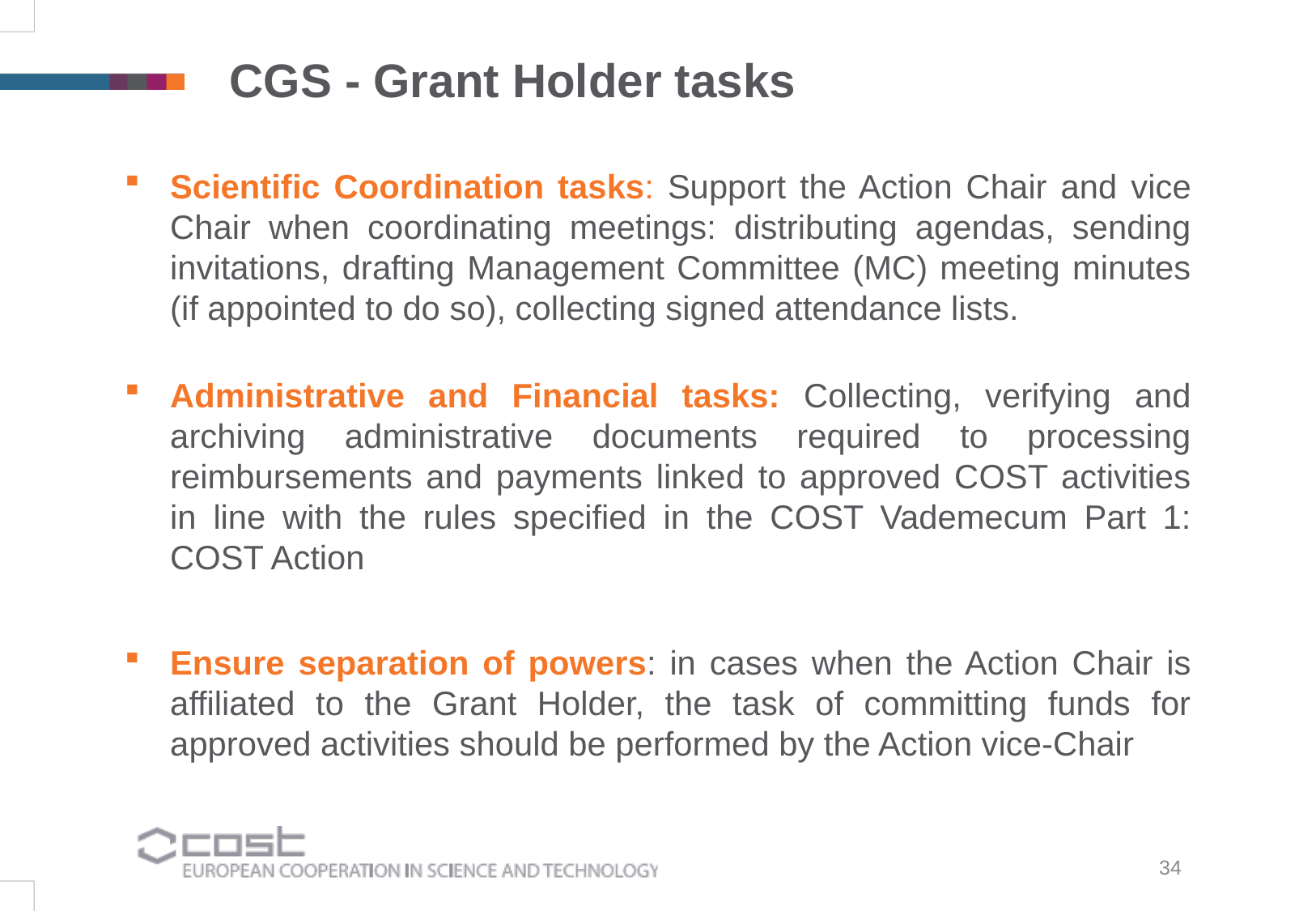

CGS - Grant Holder tasks

Scientific Coordination tasks: Support the Action Chair and vice Chair when coordinating meetings: distributing agendas, sending invitations, drafting Management Committee (MC) meeting minutes (if appointed to do so), collecting signed attendance lists.

Administrative and Financial tasks: Collecting, verifying and archiving administrative documents required to processing reimbursements and payments linked to approved COST activities in line with the rules specified in the COST Vademecum Part 1: COST Action

Ensure separation of powers: in cases when the Action Chair is affiliated to the Grant Holder, the task of committing funds for approved activities should be performed by the Action vice-Chair

34